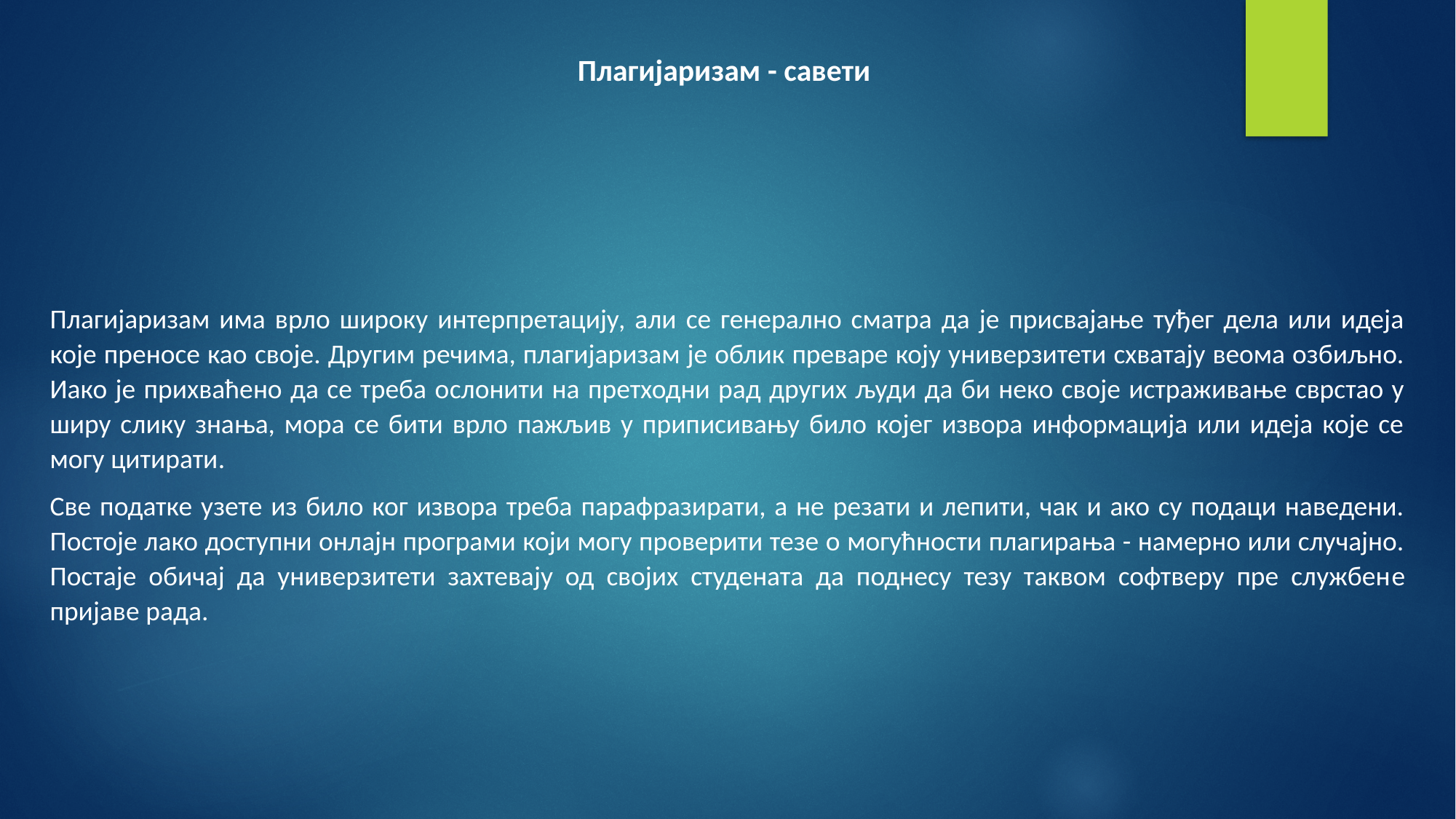

Плагијаризам - савети
Плагијаризам има врло широку интерпретацију, али се генерално сматра да је присвајање туђег дела или идеја које преносе као своје. Другим речима, плагијаризам је облик преваре коју универзитети схватају веома озбиљно. Иако је прихваћено да се треба ослонити на претходни рад других људи да би неко своје истраживање сврстао у ширу слику знања, мора се бити врло пажљив у приписивању било којег извора информација или идеја које се могу цитирати.
Све податке узете из било ког извора треба парафразирати, а не резати и лепити, чак и ако су подаци наведени. Постоје лако доступни онлајн програми који могу проверити тезе о могућности плагирања - намерно или случајно. Постаје обичај да универзитети захтевају од својих студената да поднесу тезу таквом софтверу пре службене пријаве рада.